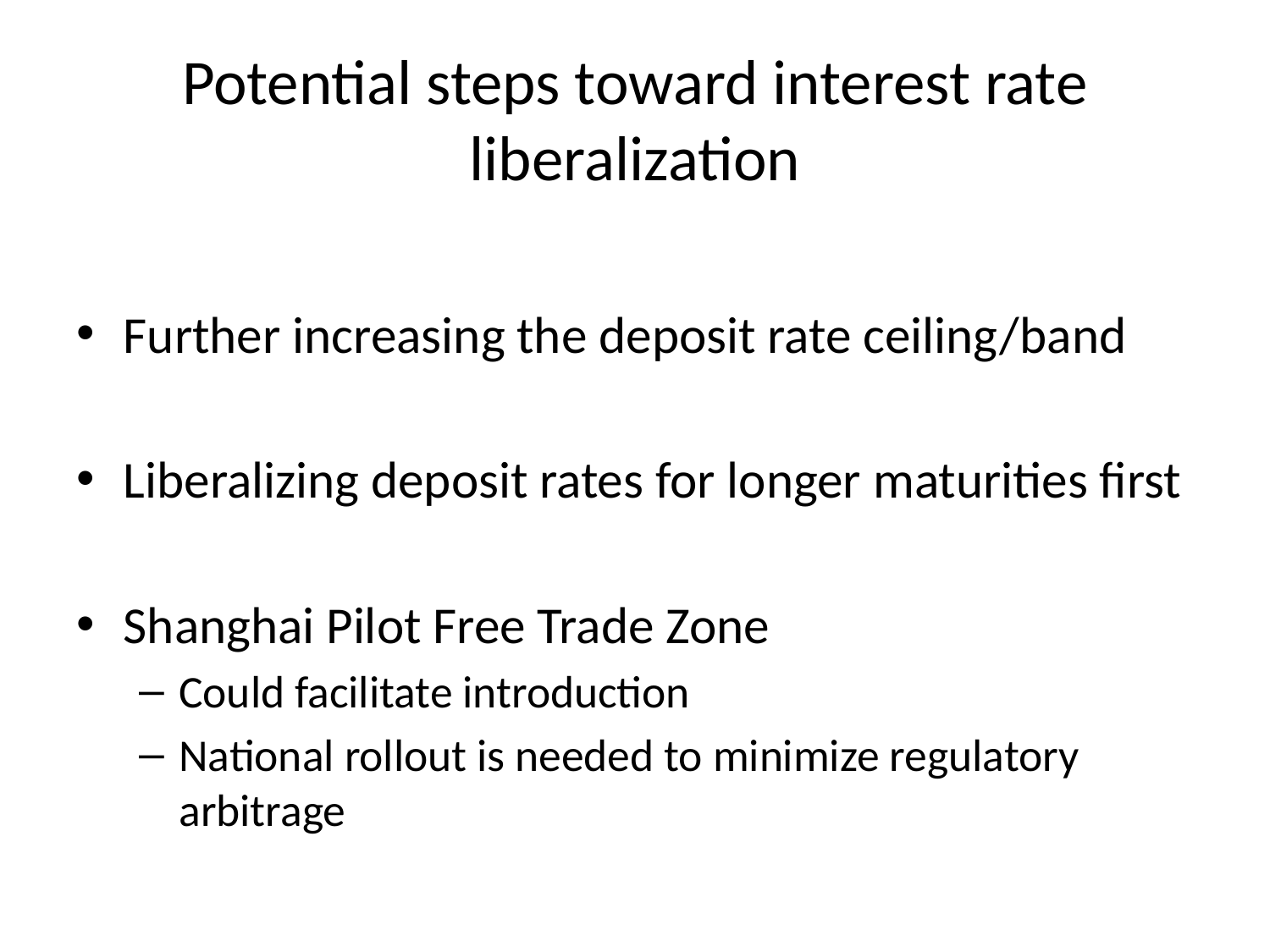

# Potential steps toward interest rate liberalization

Further increasing the deposit rate ceiling/band

Liberalizing deposit rates for longer maturities first

Shanghai Pilot Free Trade Zone
Could facilitate introduction
National rollout is needed to minimize regulatory arbitrage